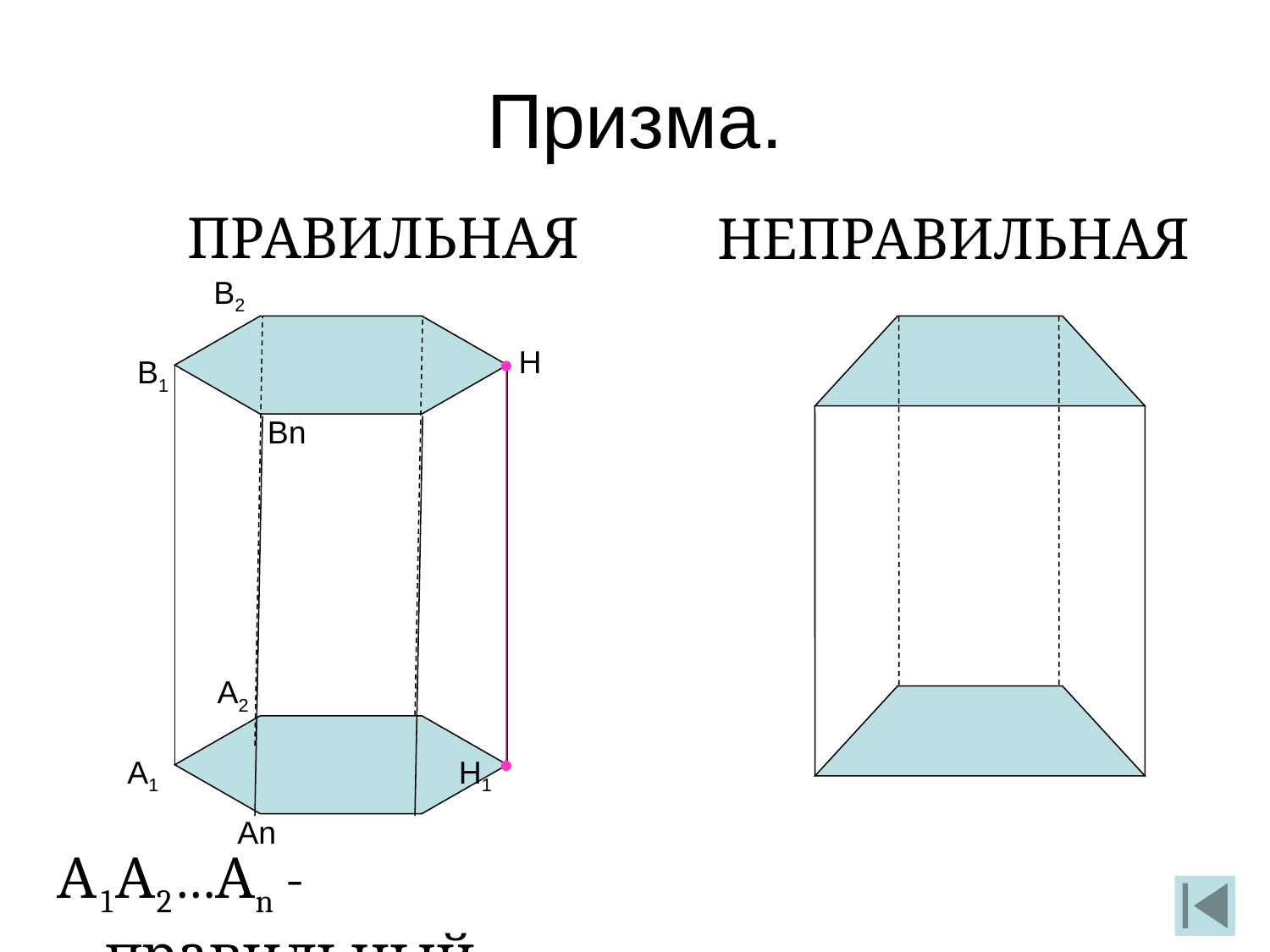

# Призма.
ПРАВИЛЬНАЯ
НЕПРАВИЛЬНАЯ
В2

Н

Н1
В1
Вn

А2

А1
Аn

А1А2…Аn - правильный